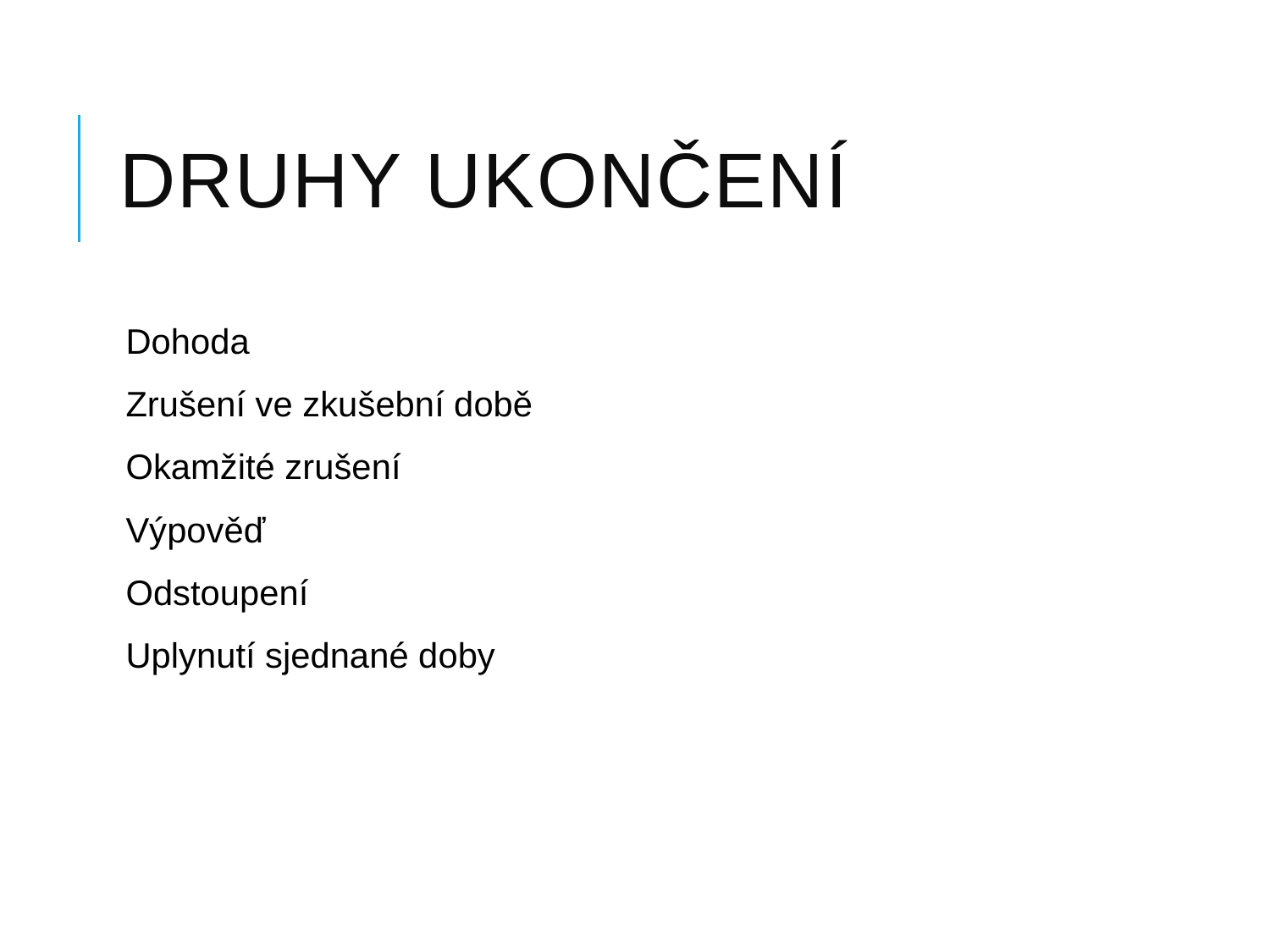

# Druhy ukončení
Dohoda
Zrušení ve zkušební době
Okamžité zrušení
Výpověď
Odstoupení
Uplynutí sjednané doby